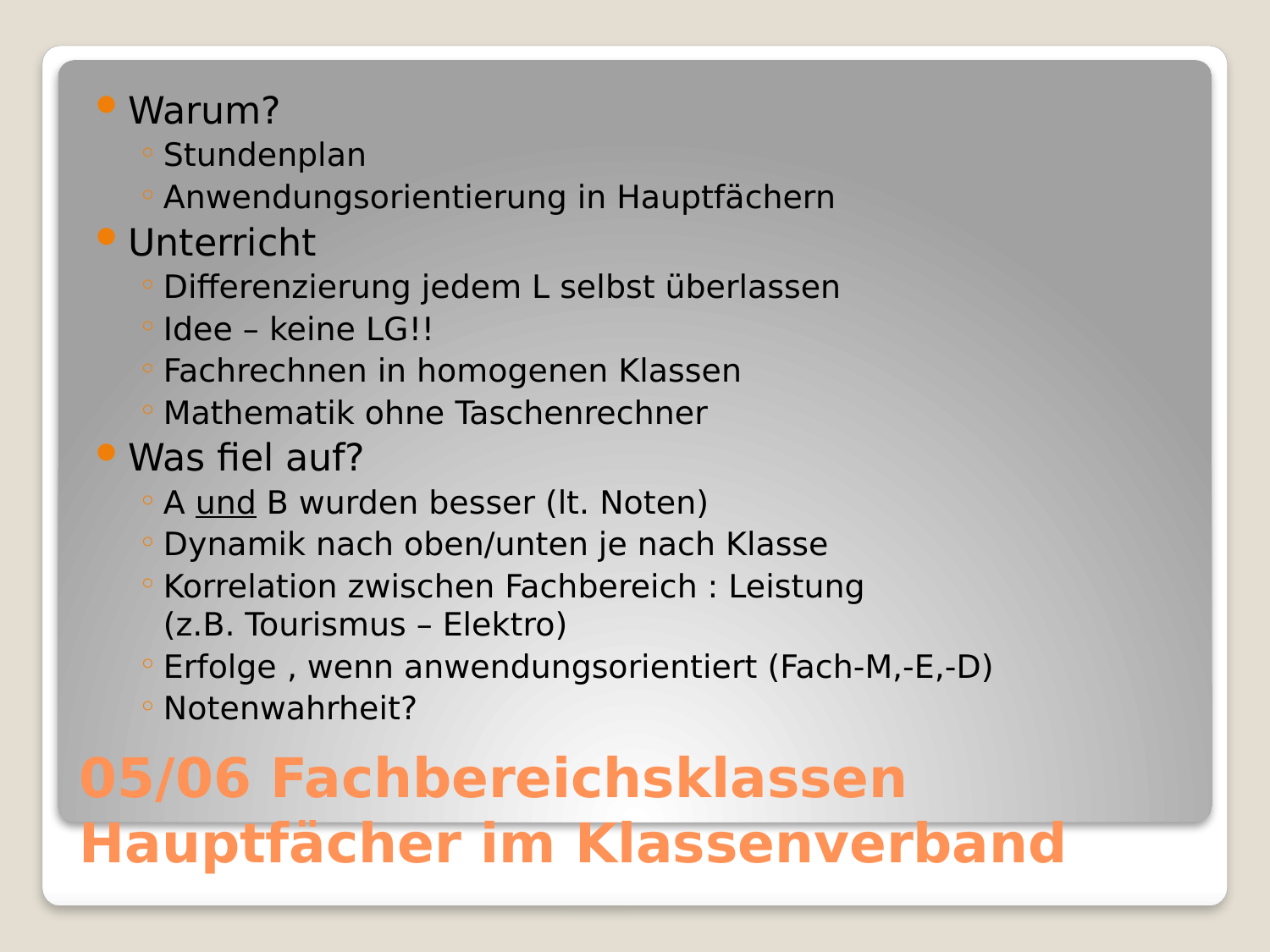

Warum?
Stundenplan
Anwendungsorientierung in Hauptfächern
Unterricht
Differenzierung jedem L selbst überlassen
Idee – keine LG!!
Fachrechnen in homogenen Klassen
Mathematik ohne Taschenrechner
Was fiel auf?
A und B wurden besser (lt. Noten)
Dynamik nach oben/unten je nach Klasse
Korrelation zwischen Fachbereich : Leistung
(z.B. Tourismus – Elektro)
Erfolge , wenn anwendungsorientiert (Fach-M,-E,-D)
Notenwahrheit?

# 05/06 Fachbereichsklassen Hauptfächer im Klassenverband